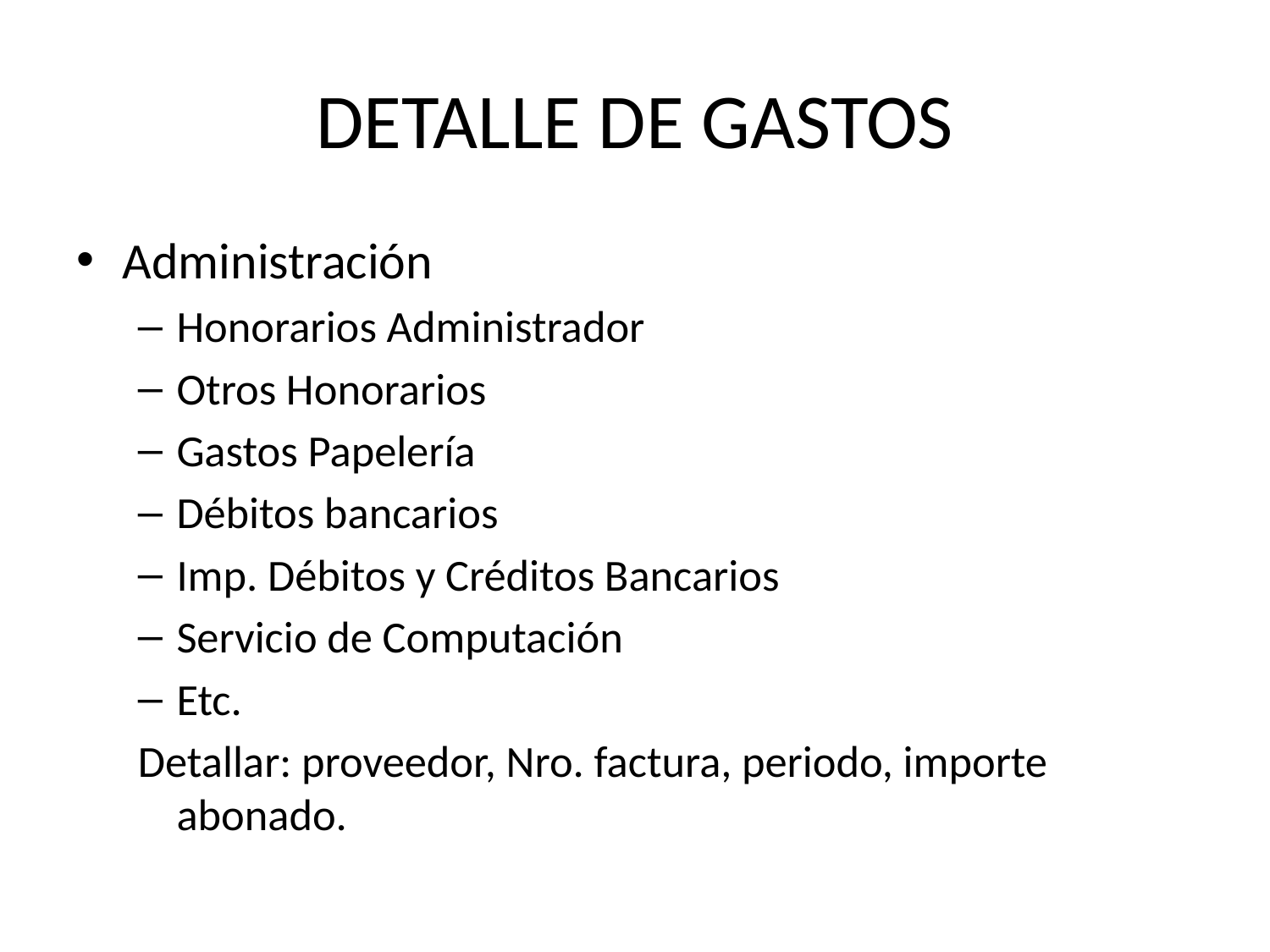

# DETALLE DE GASTOS
Administración
Honorarios Administrador
Otros Honorarios
Gastos Papelería
Débitos bancarios
Imp. Débitos y Créditos Bancarios
Servicio de Computación
Etc.
Detallar: proveedor, Nro. factura, periodo, importe abonado.